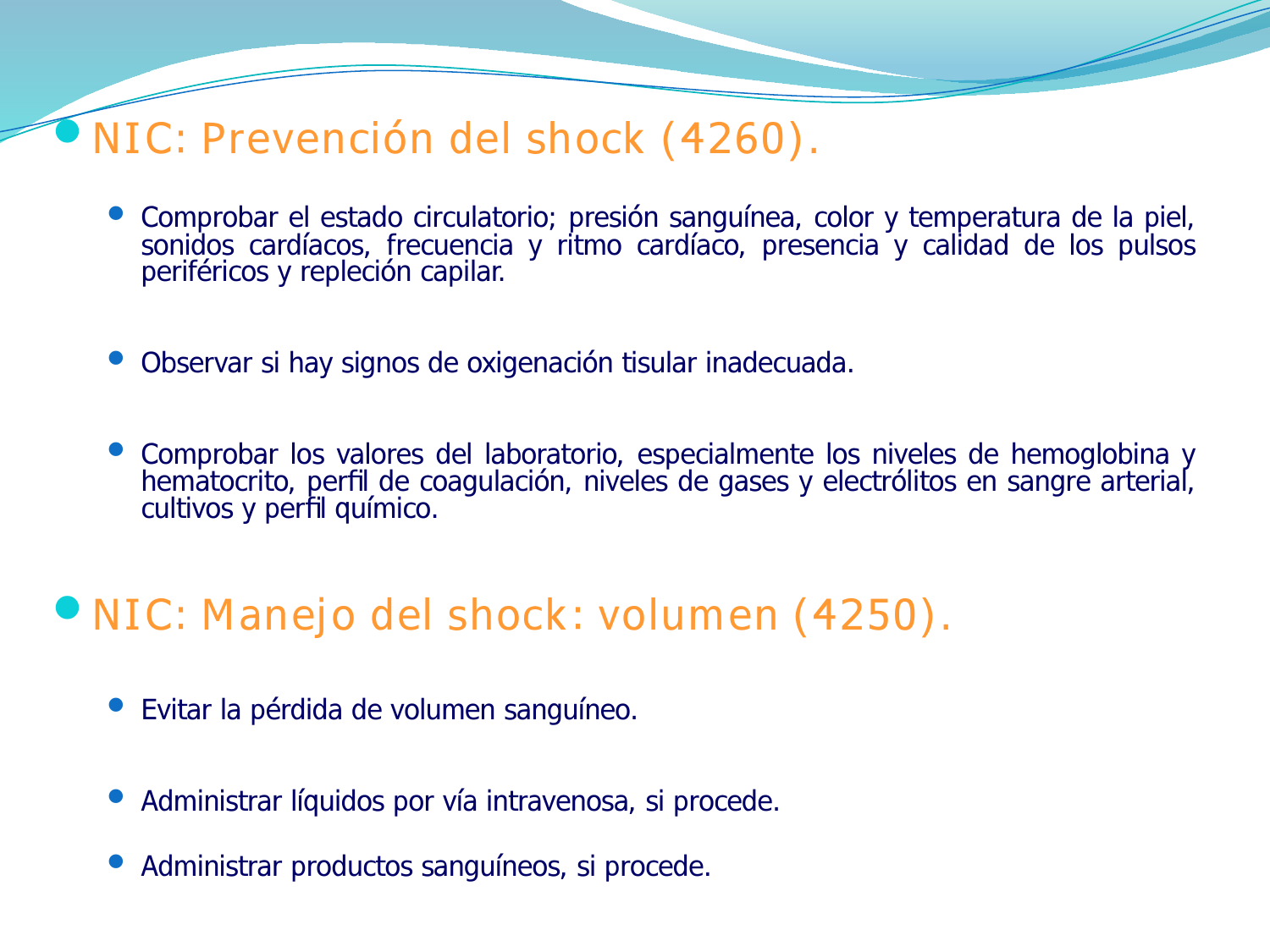

NIC: Prevención del shock (4260).

Comprobar el estado circulatorio; presión sanguínea, color y temperatura de la piel, sonidos cardíacos, frecuencia y ritmo cardíaco, presencia y calidad de los pulsos periféricos y repleción capilar.

Observar si hay signos de oxigenación tisular inadecuada.

Comprobar los valores del laboratorio, especialmente los niveles de hemoglobina y hematocrito, perfil de coagulación, niveles de gases y electrólitos en sangre arterial, cultivos y perfil químico.

NIC: Manejo del shock: volumen (4250).

Evitar la pérdida de volumen sanguíneo.

Administrar líquidos por vía intravenosa, si procede.

Administrar productos sanguíneos, si procede.